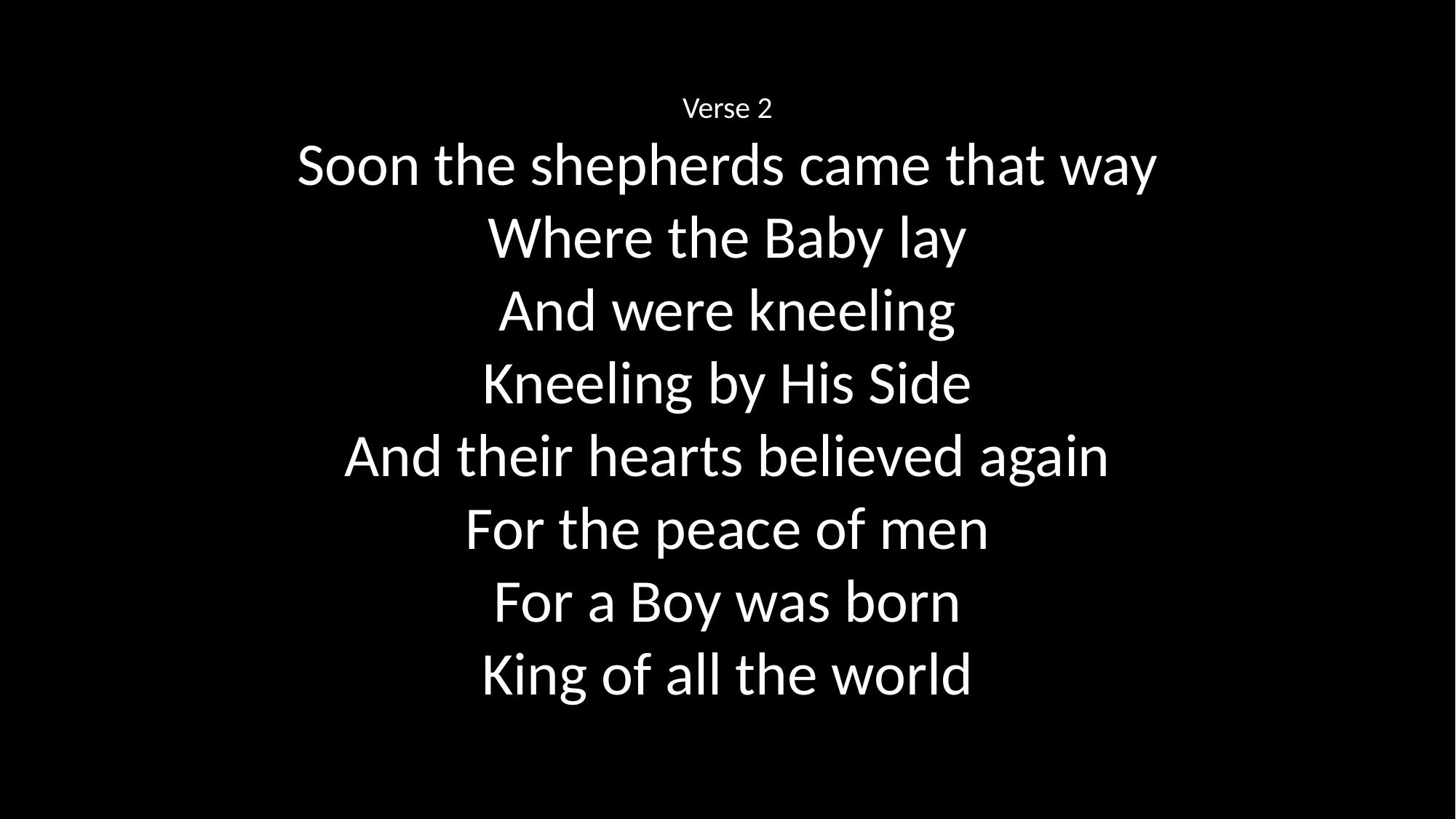

Verse 2
Soon the shepherds came that way
Where the Baby lay
And were kneeling
Kneeling by His Side
And their hearts believed again
For the peace of men
For a Boy was born
King of all the world